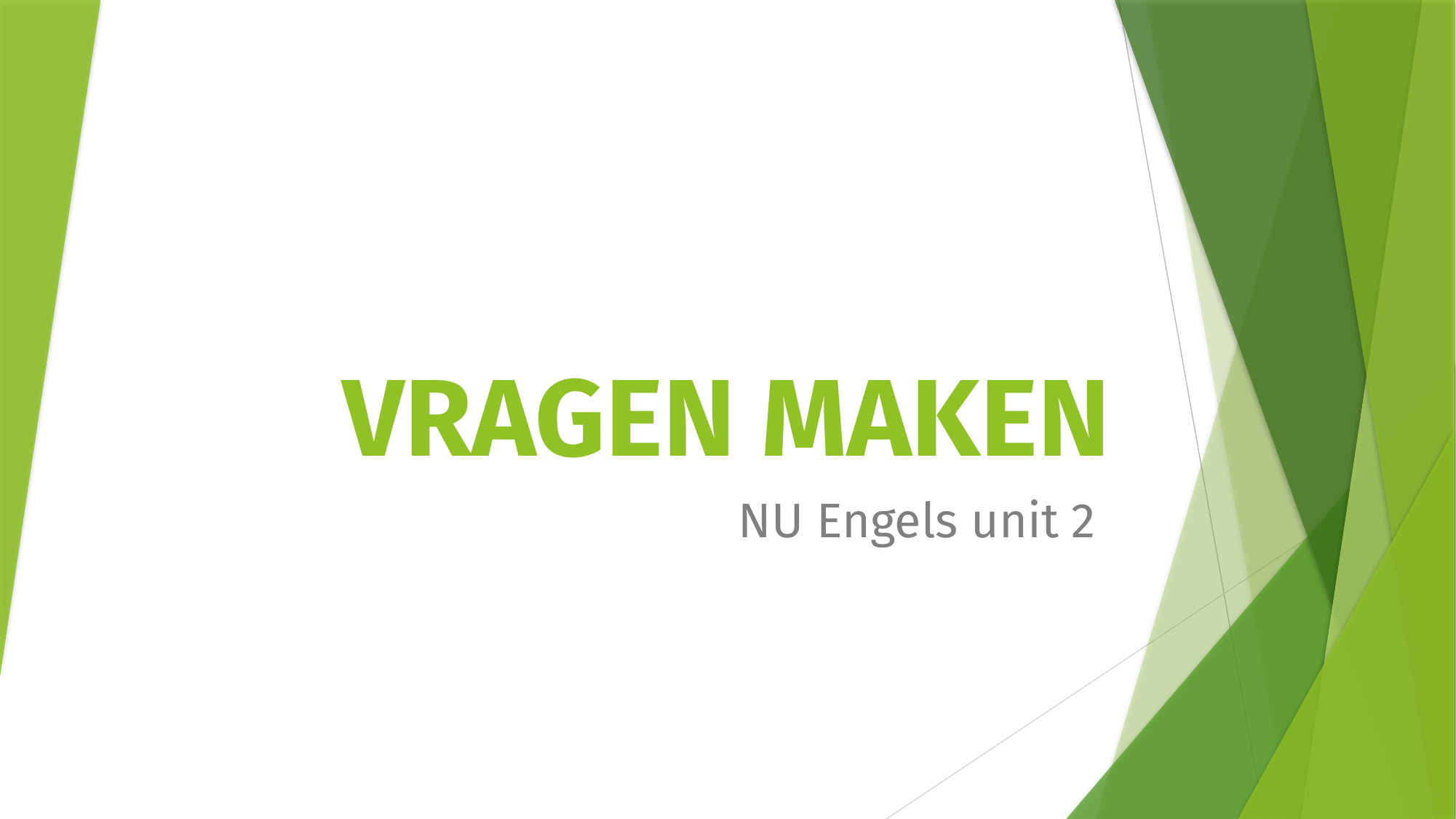

# VRAGEN MAKEN
NU Engels unit 2